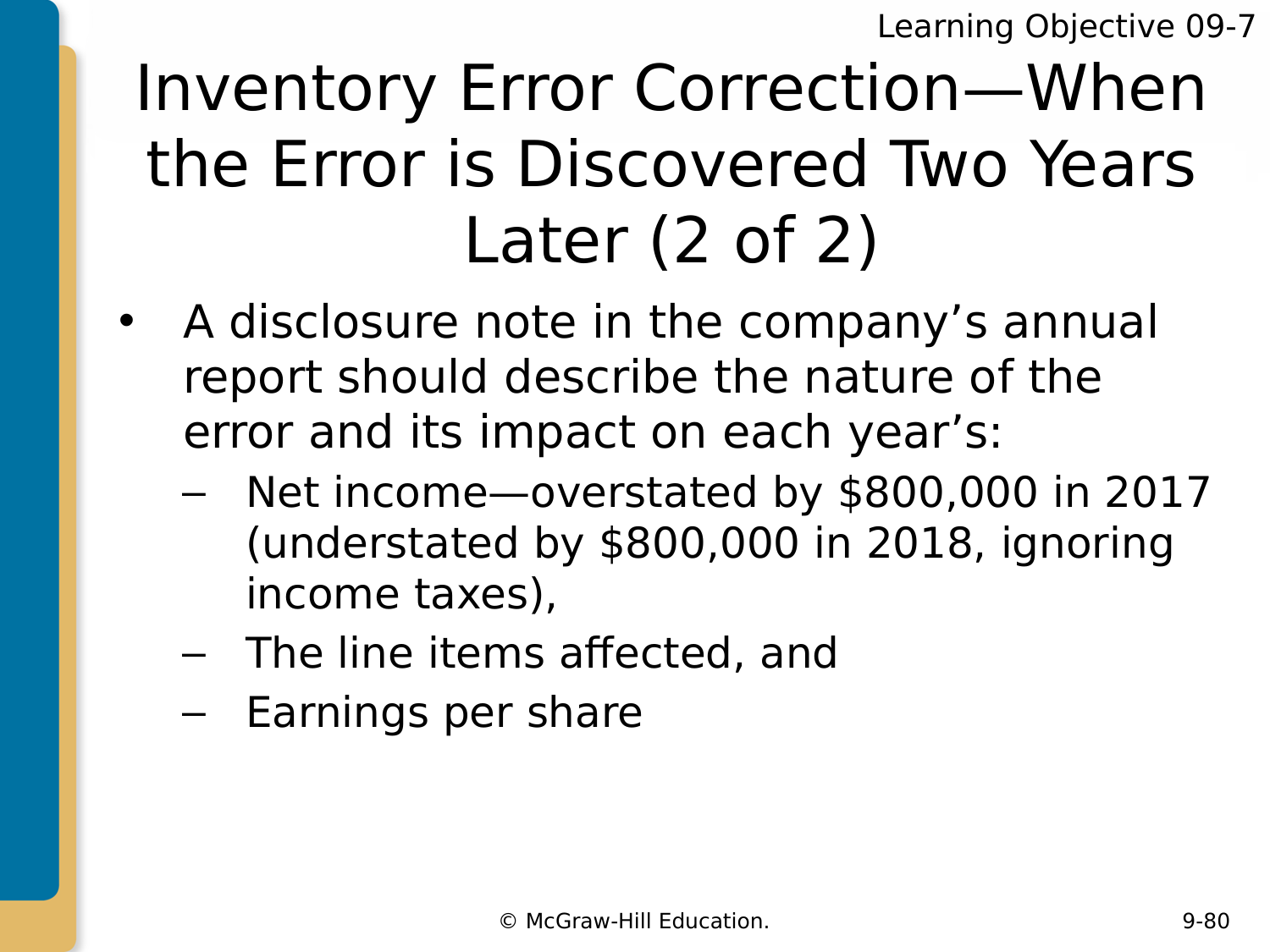

Learning Objective 09-7
# Inventory Error Correction—When the Error is Discovered Two Years Later (2 of 2)
A disclosure note in the company’s annual report should describe the nature of the error and its impact on each year’s:
Net income—overstated by $800,000 in 2017 (understated by $800,000 in 2018, ignoring income taxes),
The line items affected, and
Earnings per share